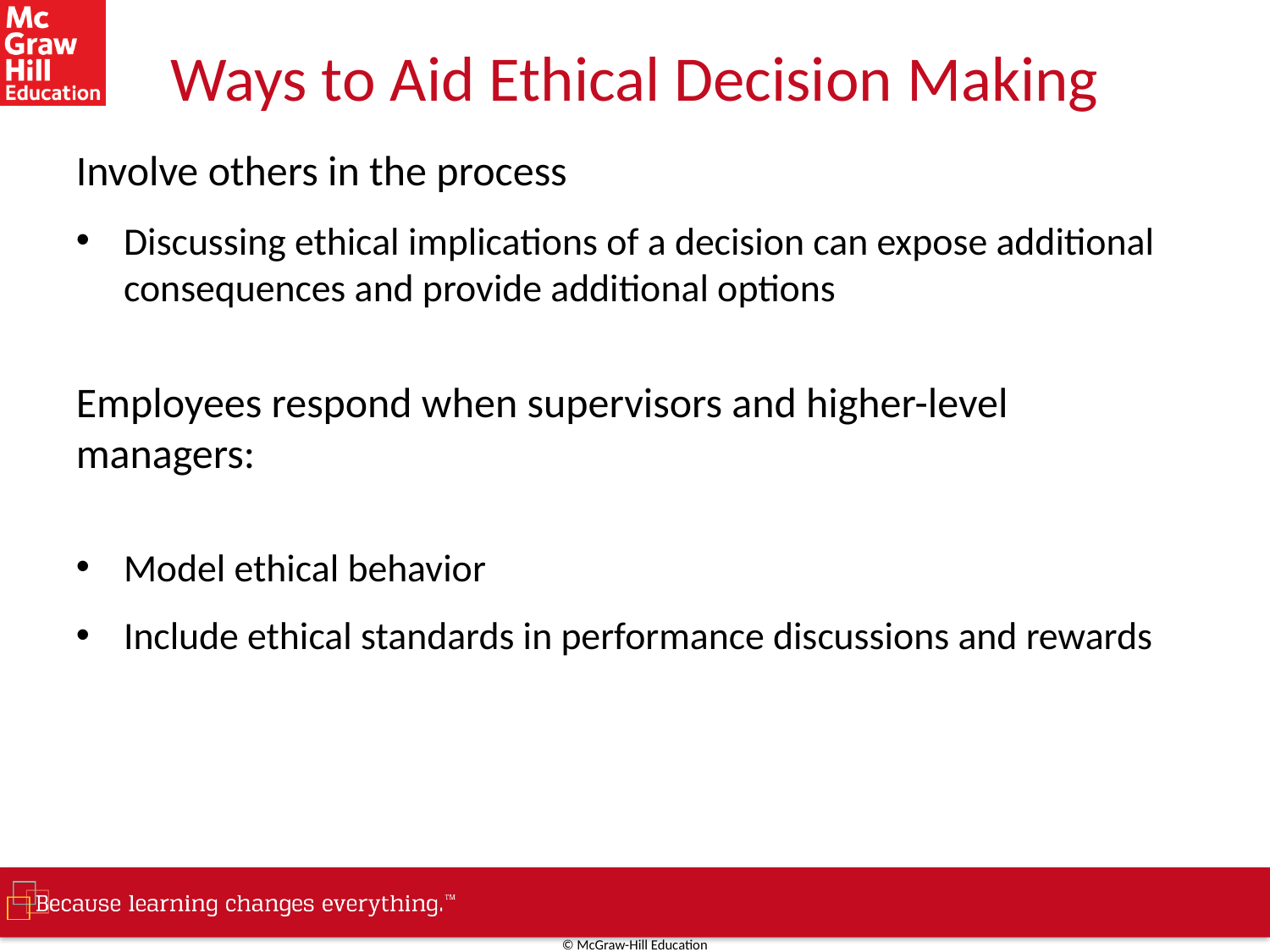

# Ways to Aid Ethical Decision Making
Involve others in the process
Discussing ethical implications of a decision can expose additional consequences and provide additional options

Employees respond when supervisors and higher-level managers:

Model ethical behavior
Include ethical standards in performance discussions and rewards